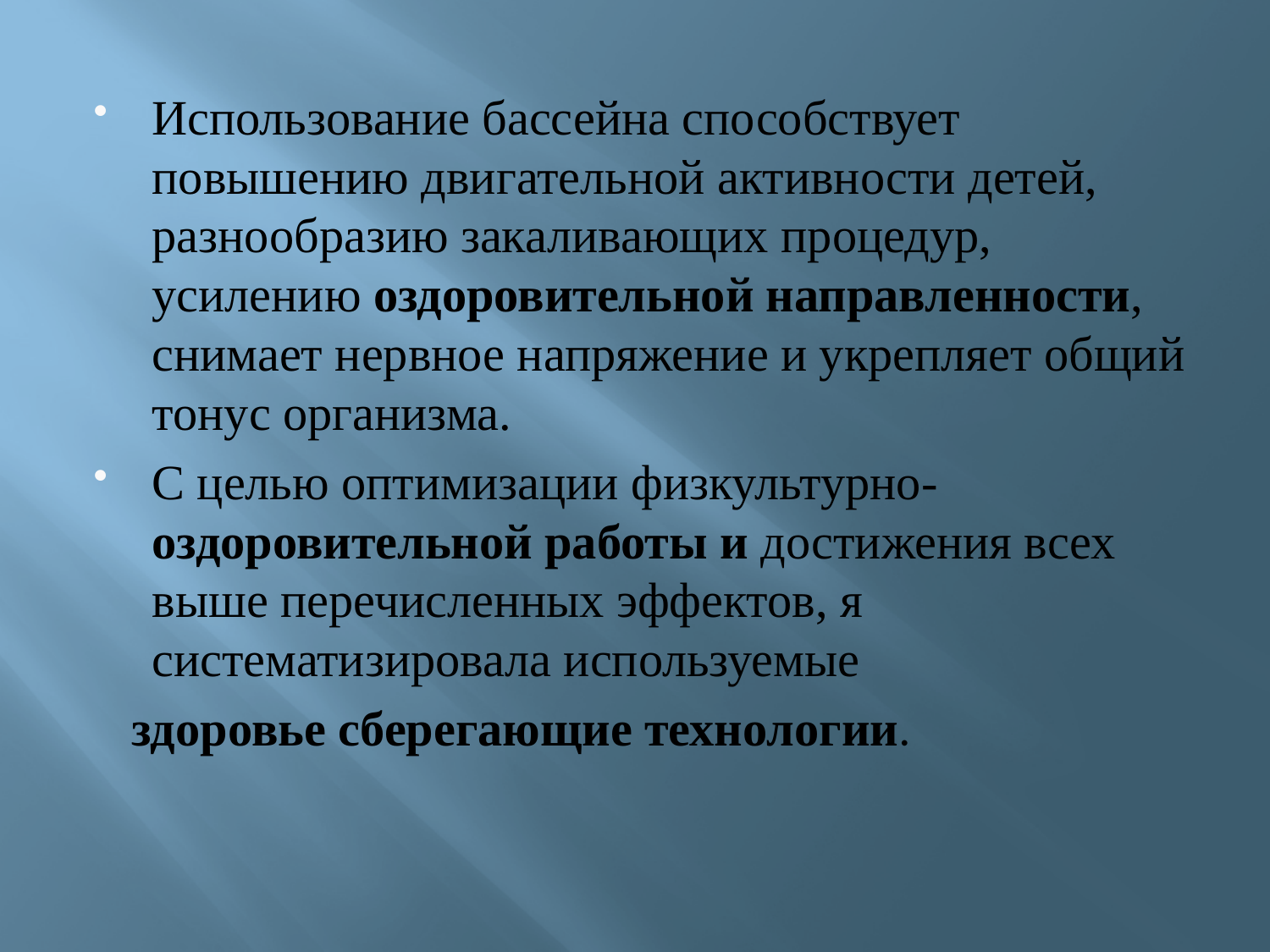

Использование бассейна способствует повышению двигательной активности детей, разнообразию закаливающих процедур, усилению оздоровительной направленности, снимает нервное напряжение и укрепляет общий тонус организма.
С целью оптимизации физкультурно-оздоровительной работы и достижения всех выше перечисленных эффектов, я  систематизировала используемые
   здоровье сберегающие технологии.